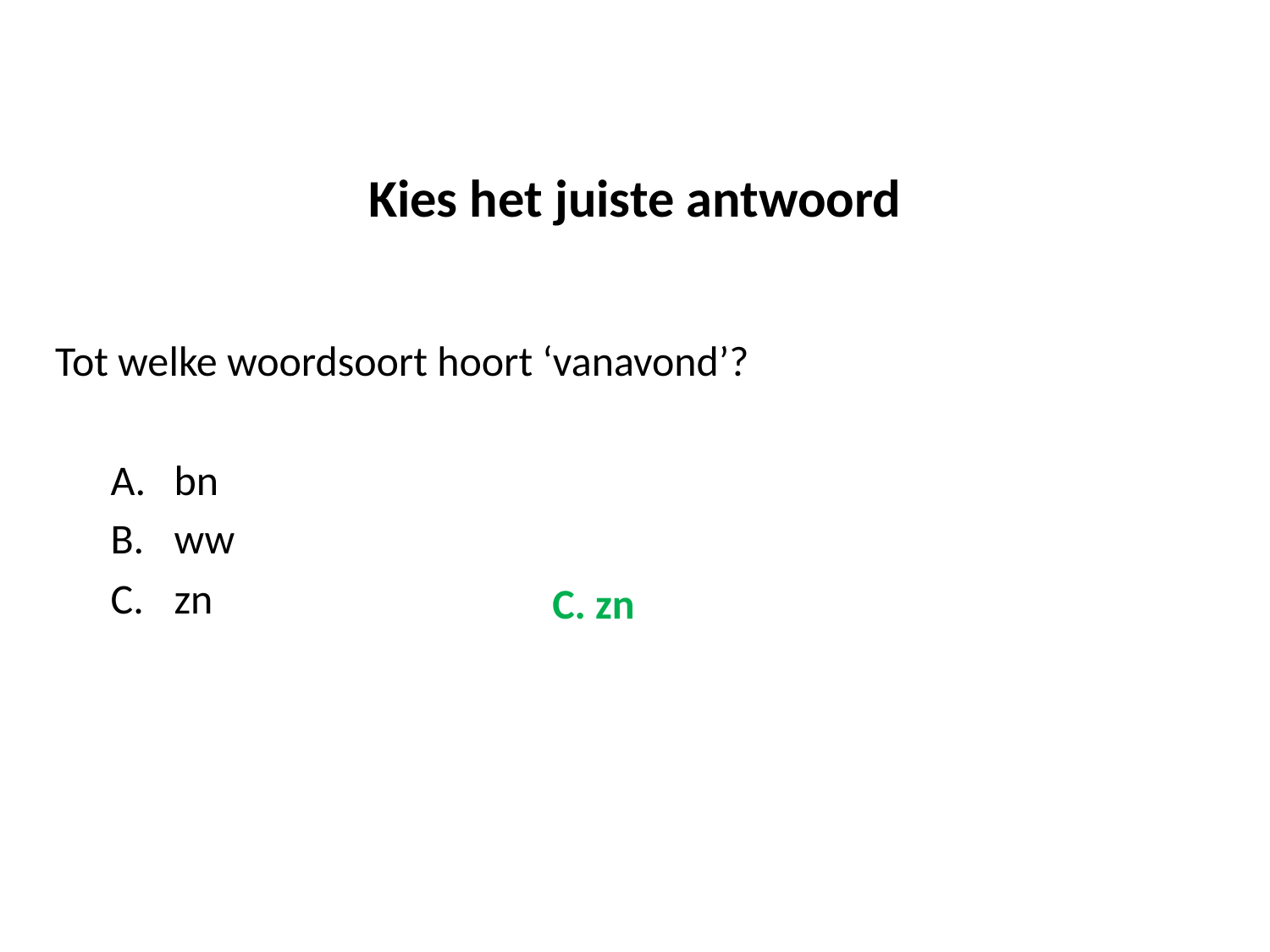

# Kies het juiste antwoord
Tot welke woordsoort hoort ‘vanavond’?

bn
ww
zn

C. zn